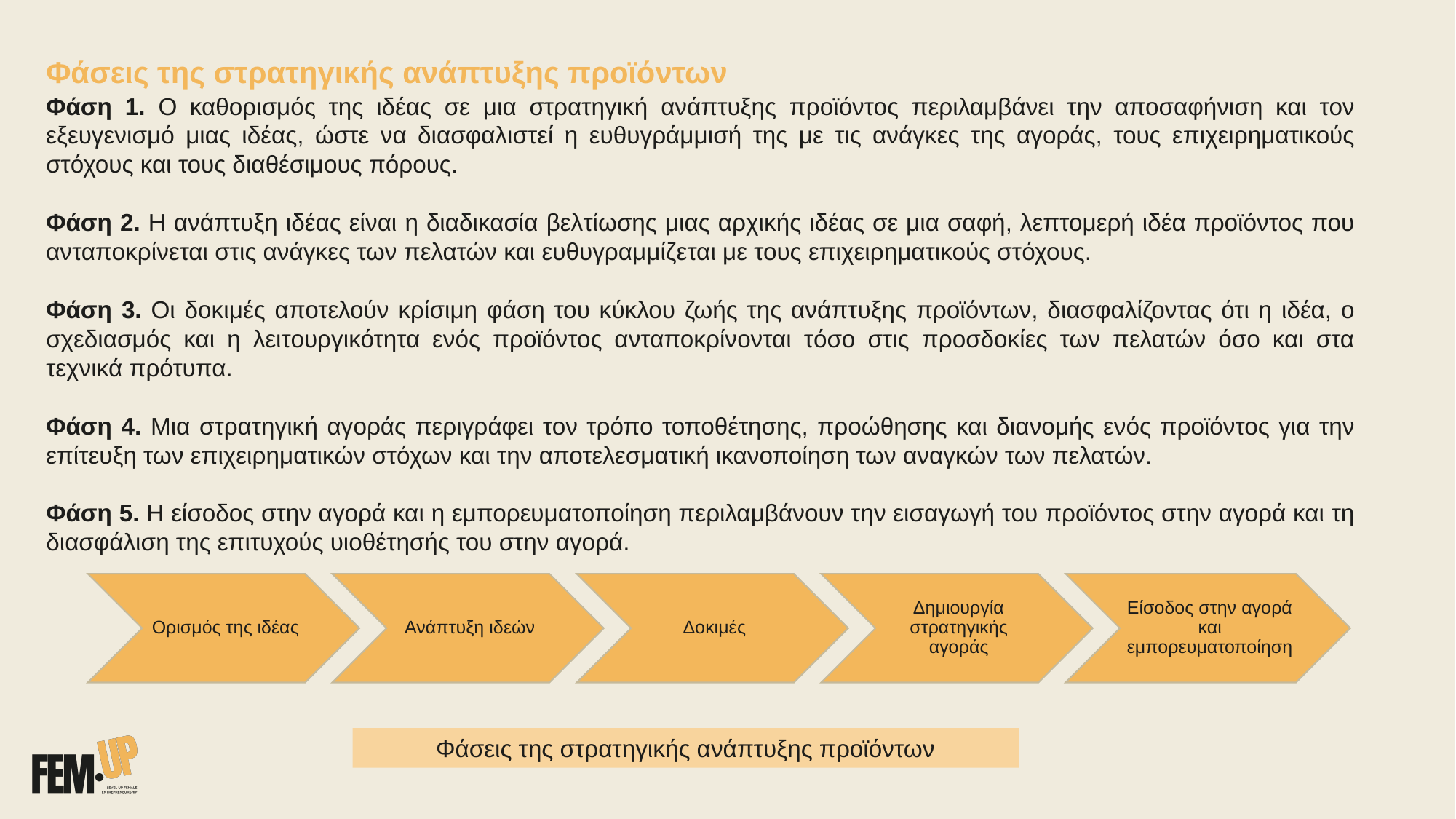

Φάσεις της στρατηγικής ανάπτυξης προϊόντων
Φάση 1. Ο καθορισμός της ιδέας σε μια στρατηγική ανάπτυξης προϊόντος περιλαμβάνει την αποσαφήνιση και τον εξευγενισμό μιας ιδέας, ώστε να διασφαλιστεί η ευθυγράμμισή της με τις ανάγκες της αγοράς, τους επιχειρηματικούς στόχους και τους διαθέσιμους πόρους.

Φάση 2. Η ανάπτυξη ιδέας είναι η διαδικασία βελτίωσης μιας αρχικής ιδέας σε μια σαφή, λεπτομερή ιδέα προϊόντος που ανταποκρίνεται στις ανάγκες των πελατών και ευθυγραμμίζεται με τους επιχειρηματικούς στόχους.

Φάση 3. Οι δοκιμές αποτελούν κρίσιμη φάση του κύκλου ζωής της ανάπτυξης προϊόντων, διασφαλίζοντας ότι η ιδέα, ο σχεδιασμός και η λειτουργικότητα ενός προϊόντος ανταποκρίνονται τόσο στις προσδοκίες των πελατών όσο και στα τεχνικά πρότυπα.

Φάση 4. Μια στρατηγική αγοράς περιγράφει τον τρόπο τοποθέτησης, προώθησης και διανομής ενός προϊόντος για την επίτευξη των επιχειρηματικών στόχων και την αποτελεσματική ικανοποίηση των αναγκών των πελατών.

Φάση 5. Η είσοδος στην αγορά και η εμπορευματοποίηση περιλαμβάνουν την εισαγωγή του προϊόντος στην αγορά και τη διασφάλιση της επιτυχούς υιοθέτησής του στην αγορά.
Ορισμός της ιδέας
Ανάπτυξη ιδεών
Δοκιμές
Δημιουργία στρατηγικής αγοράς
Είσοδος στην αγορά και εμπορευματοποίηση
Φάσεις της στρατηγικής ανάπτυξης προϊόντων